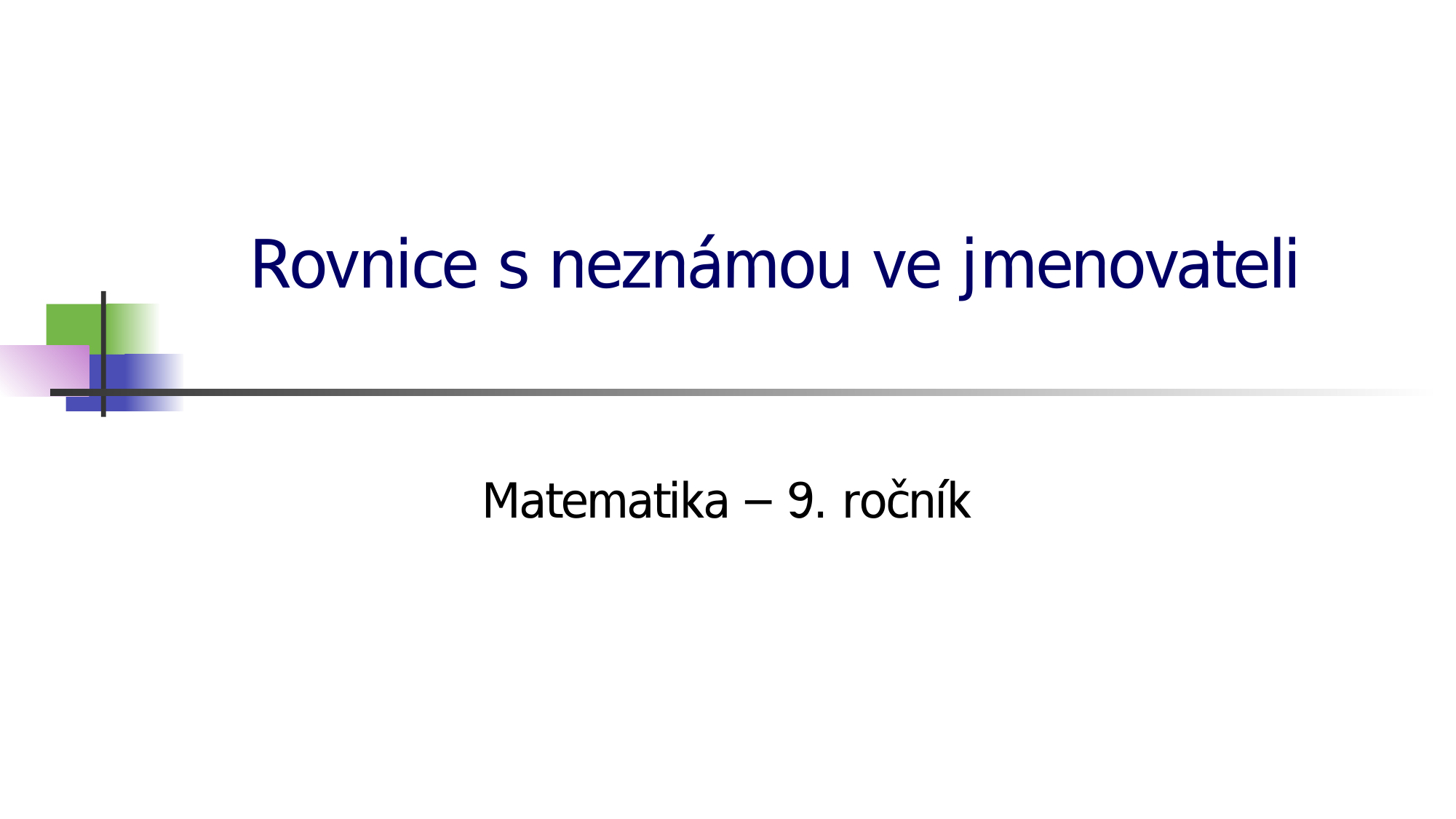

# Rovnice s neznámou ve jmenovateli
Matematika – 9. ročník